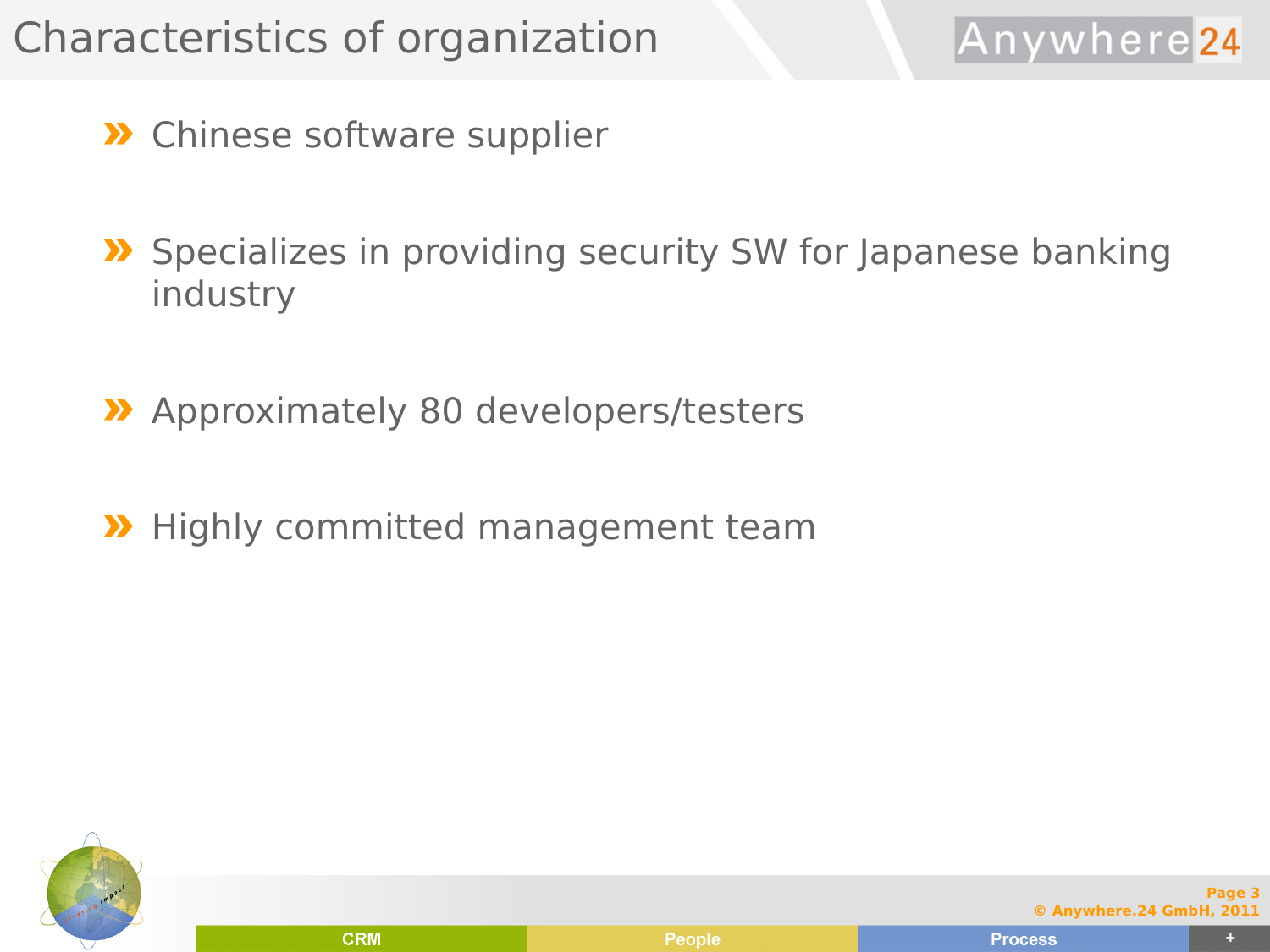

# Characteristics of organization
Chinese software supplier

Specializes in providing security SW for Japanese banking industry

Approximately 80 developers/testers

Highly committed management team

Page 3
© Anywhere.24 GmbH, 2011